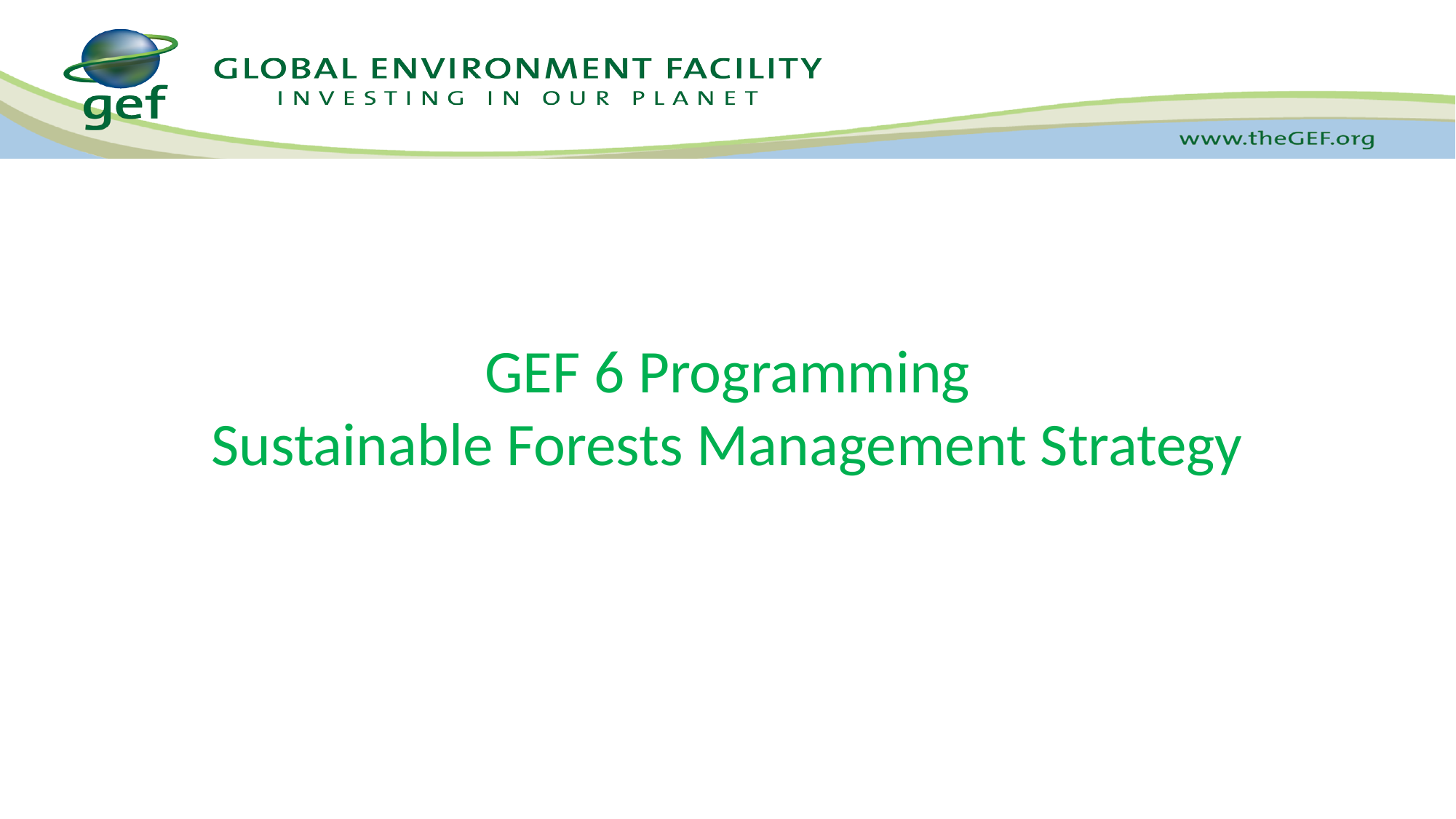

# GEF 6 Programming Sustainable Forests Management Strategy